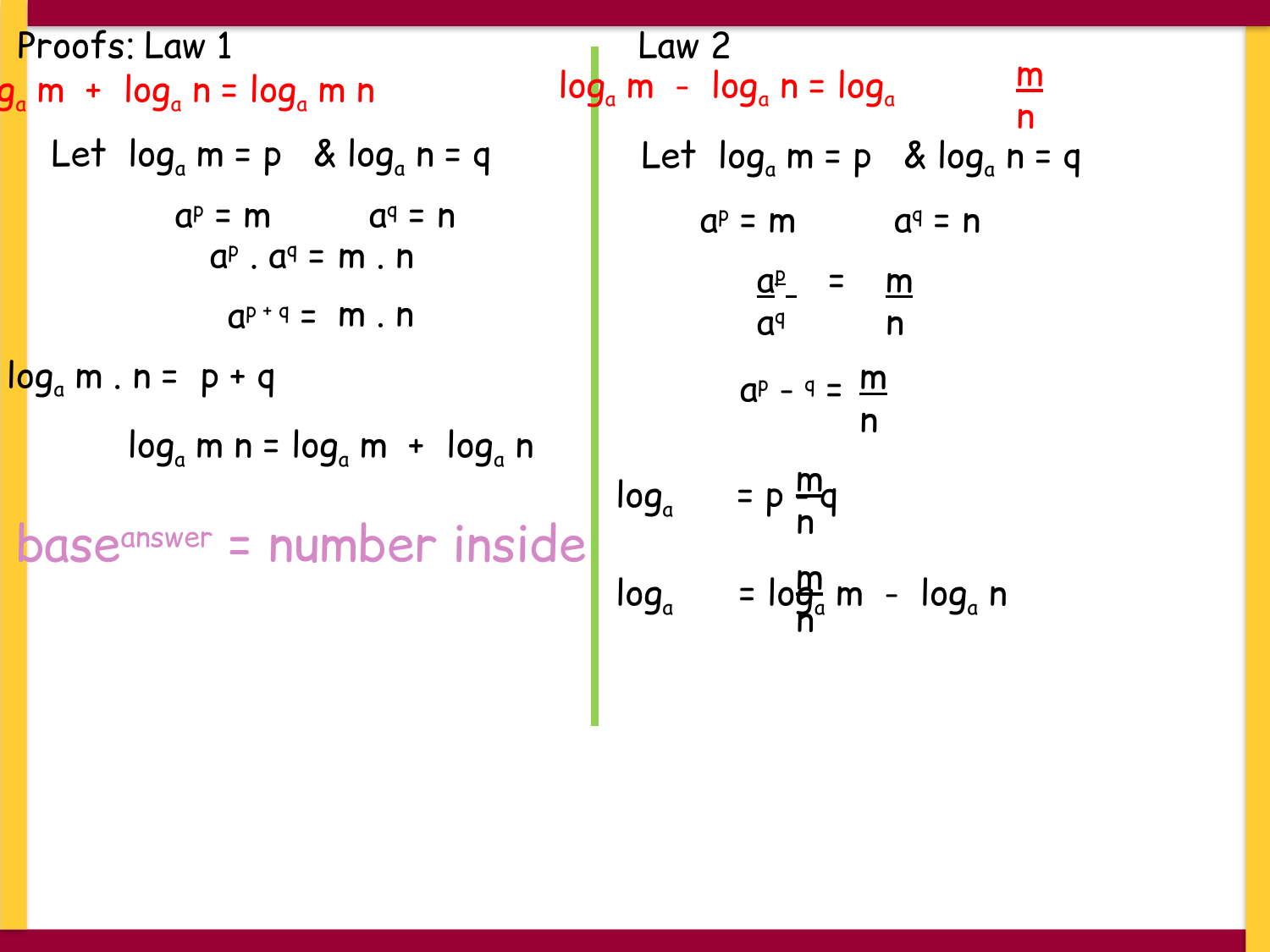

Proofs:	Law 1
Law 2
m
n
loga m  -  loga n = loga
loga m  +  loga n = loga m n
Let  loga m = p   & loga n = q
Let  loga m = p   & loga n = q
ap = m
aq = n
ap = m
aq = n
ap . aq =
m . n
ap    =
aq
m
n
m . n
ap + q =
loga m . n =  p + q
m
n
ap - q =
loga m n = loga m  +  loga n
m
n
loga
 = p - q
baseanswer = number inside
m
n
loga
 = loga m  -  loga n